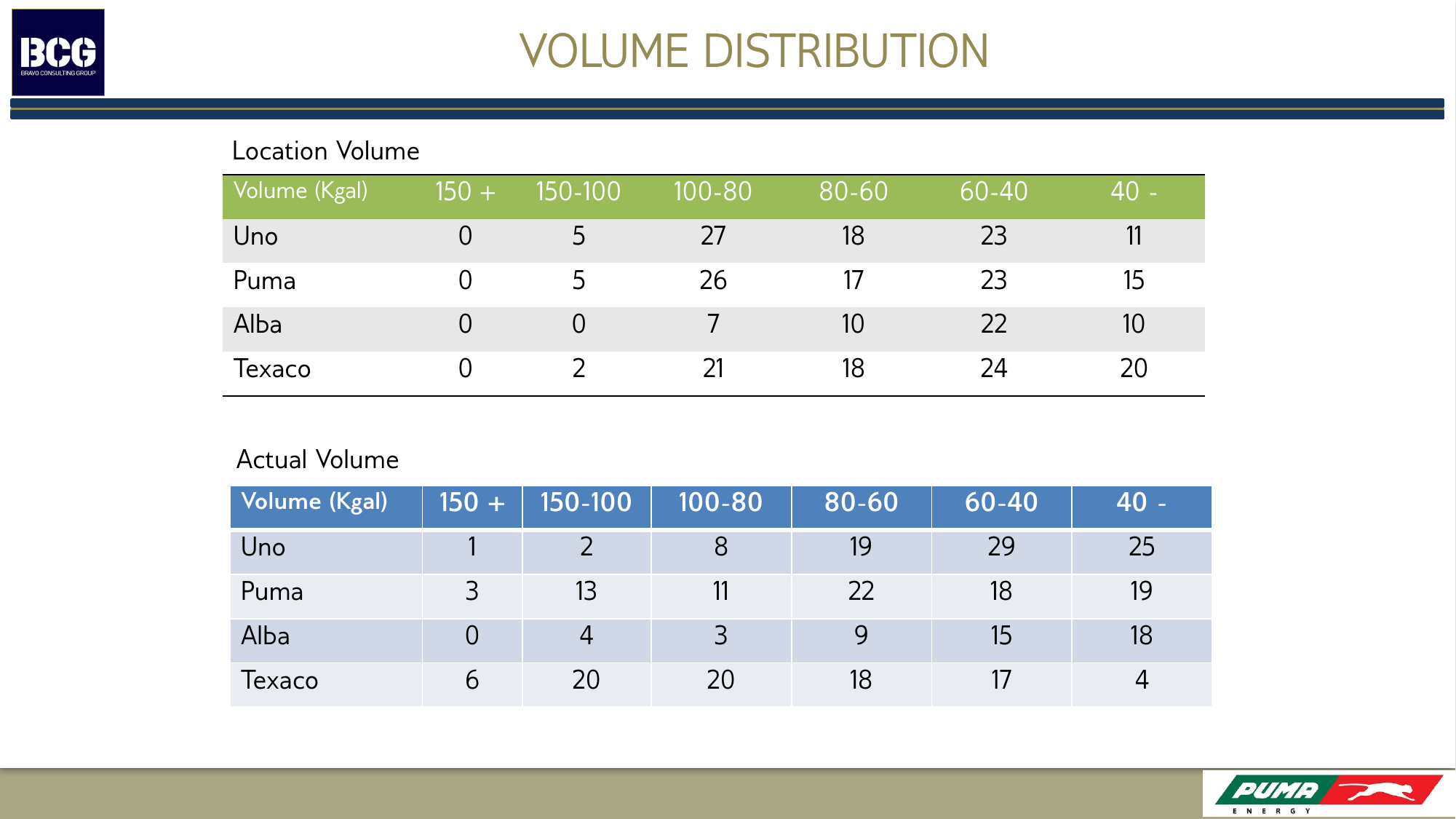

# Volume distribution
Location Volume
| Volume (Kgal) | 150 + | 150-100 | 100-80 | 80-60 | 60-40 | 40 - |
| --- | --- | --- | --- | --- | --- | --- |
| Uno | 0 | 5 | 27 | 18 | 23 | 11 |
| Puma | 0 | 5 | 26 | 17 | 23 | 15 |
| Alba | 0 | 0 | 7 | 10 | 22 | 10 |
| Texaco | 0 | 2 | 21 | 18 | 24 | 20 |
Actual Volume
| Volume (Kgal) | 150 + | 150-100 | 100-80 | 80-60 | 60-40 | 40 - |
| --- | --- | --- | --- | --- | --- | --- |
| Uno | 1 | 2 | 8 | 19 | 29 | 25 |
| Puma | 3 | 13 | 11 | 22 | 18 | 19 |
| Alba | 0 | 4 | 3 | 9 | 15 | 18 |
| Texaco | 6 | 20 | 20 | 18 | 17 | 4 |